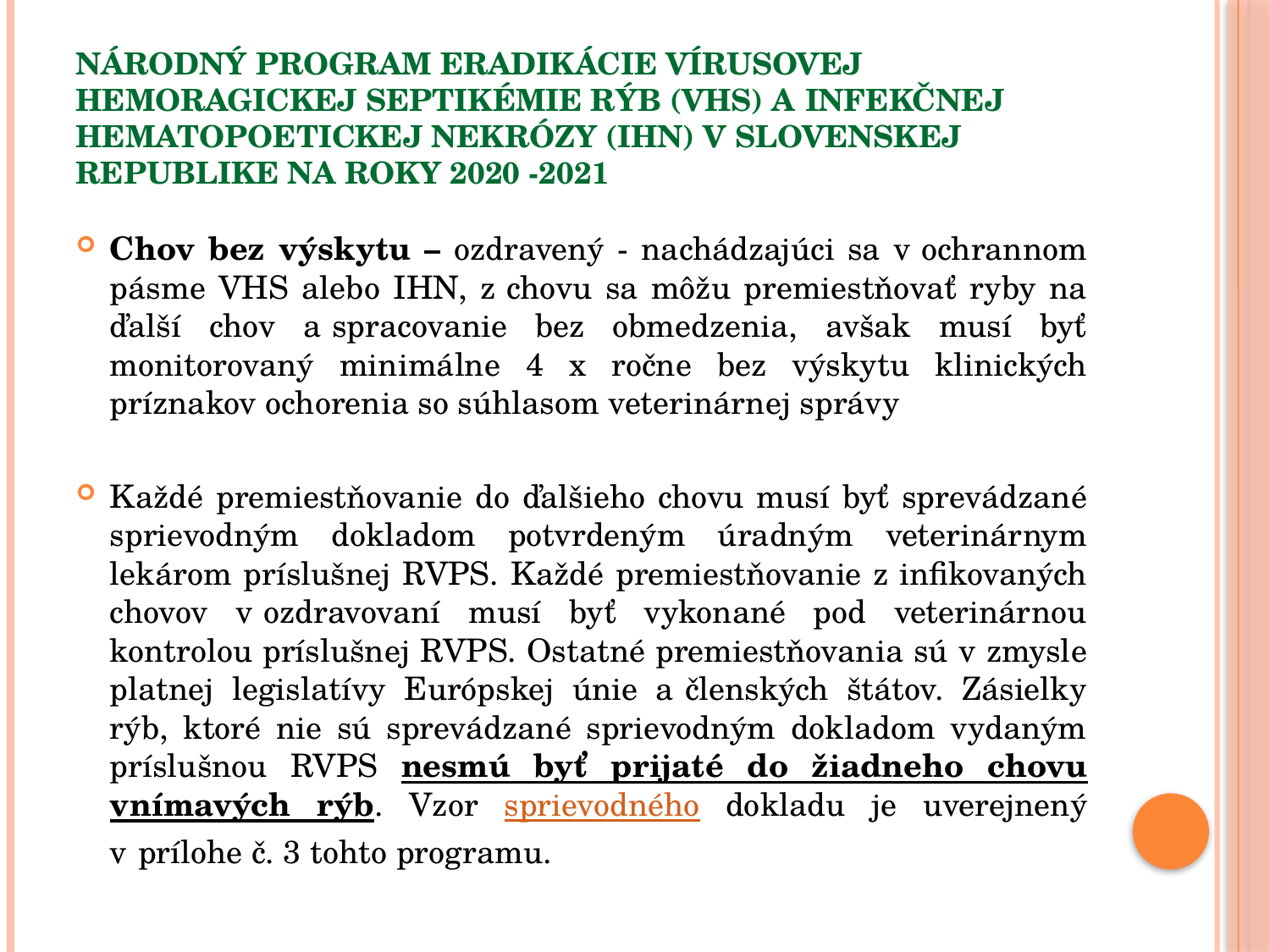

# Národný program eradikácie vírusovej hemoragickej septikémie rýb (VHS) a infekčnej hematopoetickej nekrózy (IHN) v Slovenskej republike na roky 2020 -2021
Chov bez výskytu – ozdravený - nachádzajúci sa v ochrannom pásme VHS alebo IHN, z chovu sa môžu premiestňovať ryby na ďalší chov a spracovanie bez obmedzenia, avšak musí byť monitorovaný minimálne 4 x ročne bez výskytu klinických príznakov ochorenia so súhlasom veterinárnej správy

Každé premiestňovanie do ďalšieho chovu musí byť sprevádzané sprievodným dokladom potvrdeným úradným veterinárnym lekárom príslušnej RVPS. Každé premiestňovanie z infikovaných chovov v ozdravovaní musí byť vykonané pod veterinárnou kontrolou príslušnej RVPS. Ostatné premiestňovania sú v zmysle platnej legislatívy Európskej únie a členských štátov. Zásielky rýb, ktoré nie sú sprevádzané sprievodným dokladom vydaným príslušnou RVPS nesmú byť prijaté do žiadneho chovu vnímavých rýb. Vzor sprievodného dokladu je uverejnený v prílohe č. 3 tohto programu.